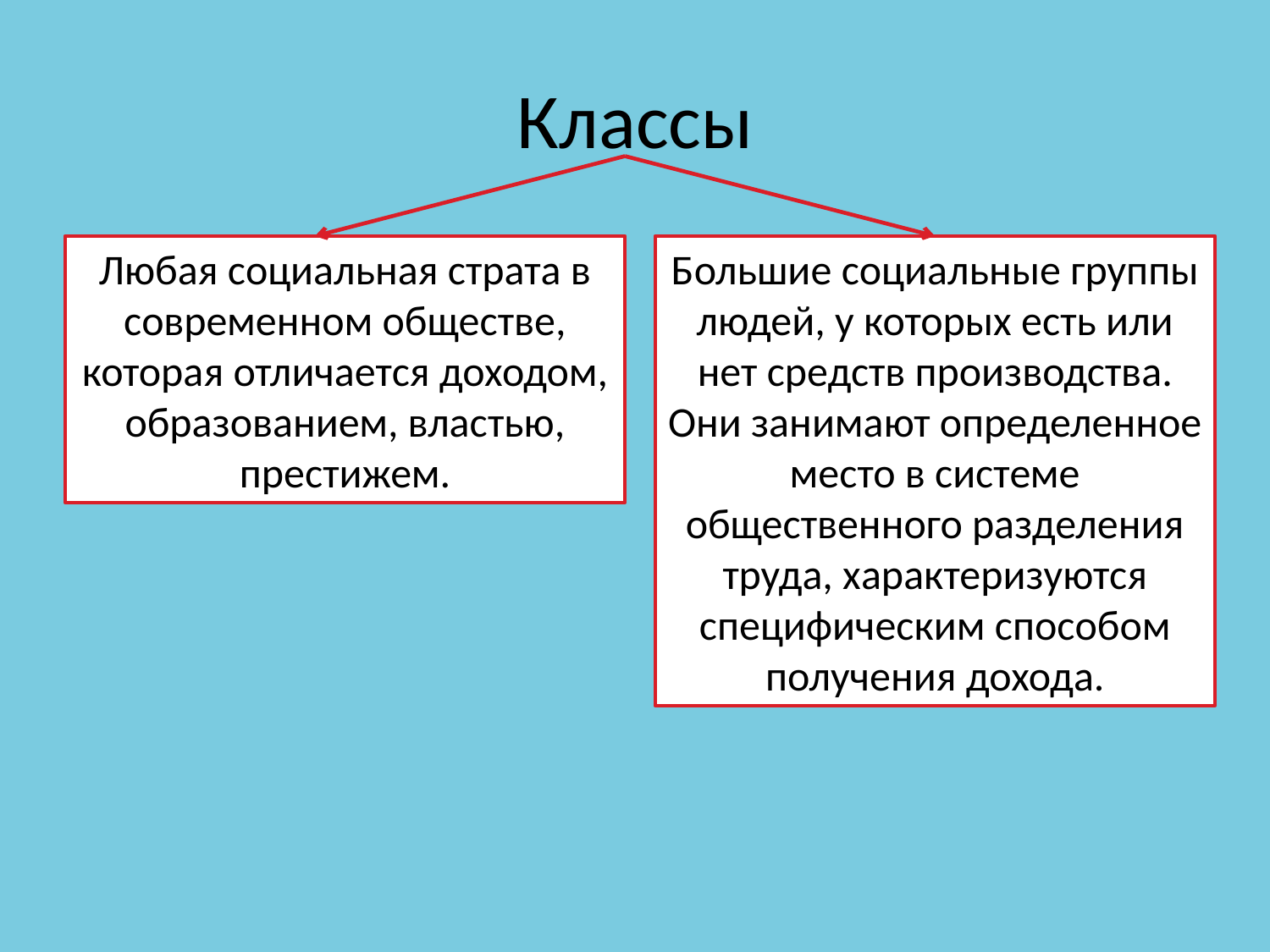

# Классы
Любая социальная страта в современном обществе, которая отличается доходом, образованием, властью, престижем.
Большие социальные группы людей, у которых есть или нет средств производства. Они занимают определенное место в системе общественного разделения труда, характеризуются специфическим способом получения дохода.